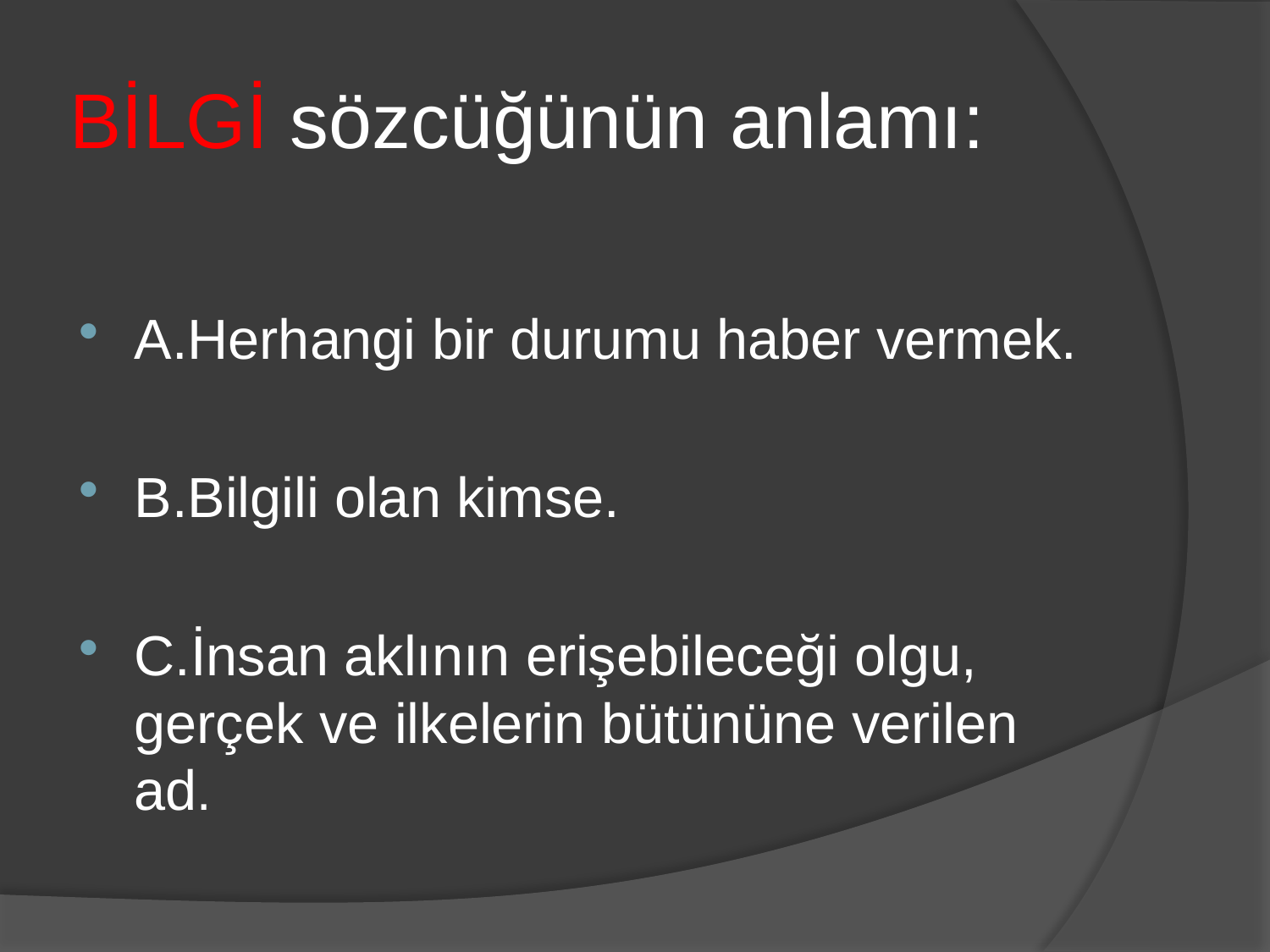

# BİLGİ sözcüğünün anlamı:

A.Herhangi bir durumu haber vermek.

B.Bilgili olan kimse.

C.İnsan aklının erişebileceği olgu, gerçek ve ilkelerin bütününe verilen ad.